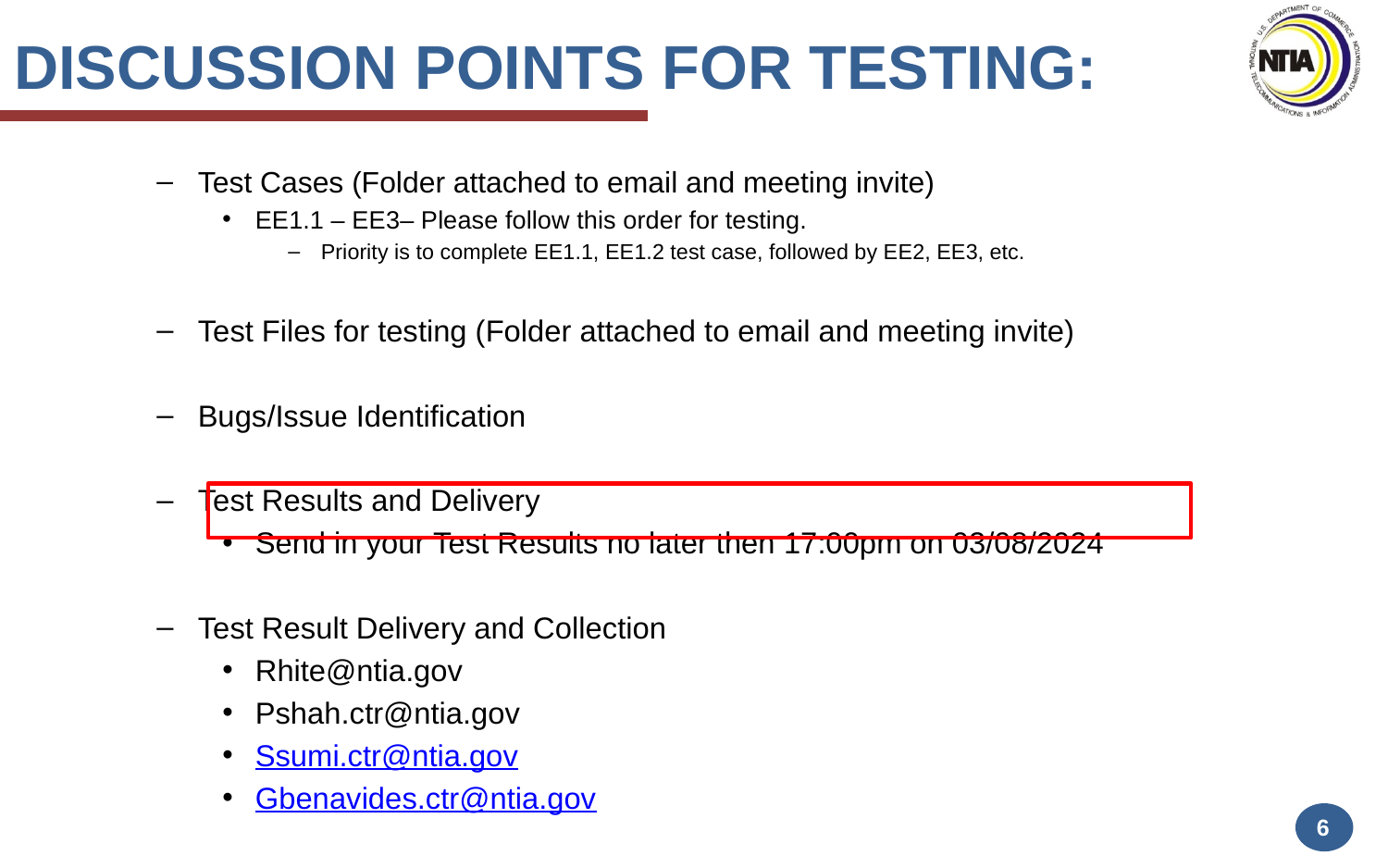

# Discussion Points for Testing:
Test Cases (Folder attached to email and meeting invite)
EE1.1 – EE3– Please follow this order for testing.
Priority is to complete EE1.1, EE1.2 test case, followed by EE2, EE3, etc.

Test Files for testing (Folder attached to email and meeting invite)

Bugs/Issue Identification

Test Results and Delivery
Send in your Test Results no later then 17:00pm on 03/08/2024

Test Result Delivery and Collection
Rhite@ntia.gov
Pshah.ctr@ntia.gov
Ssumi.ctr@ntia.gov
Gbenavides.ctr@ntia.gov

6